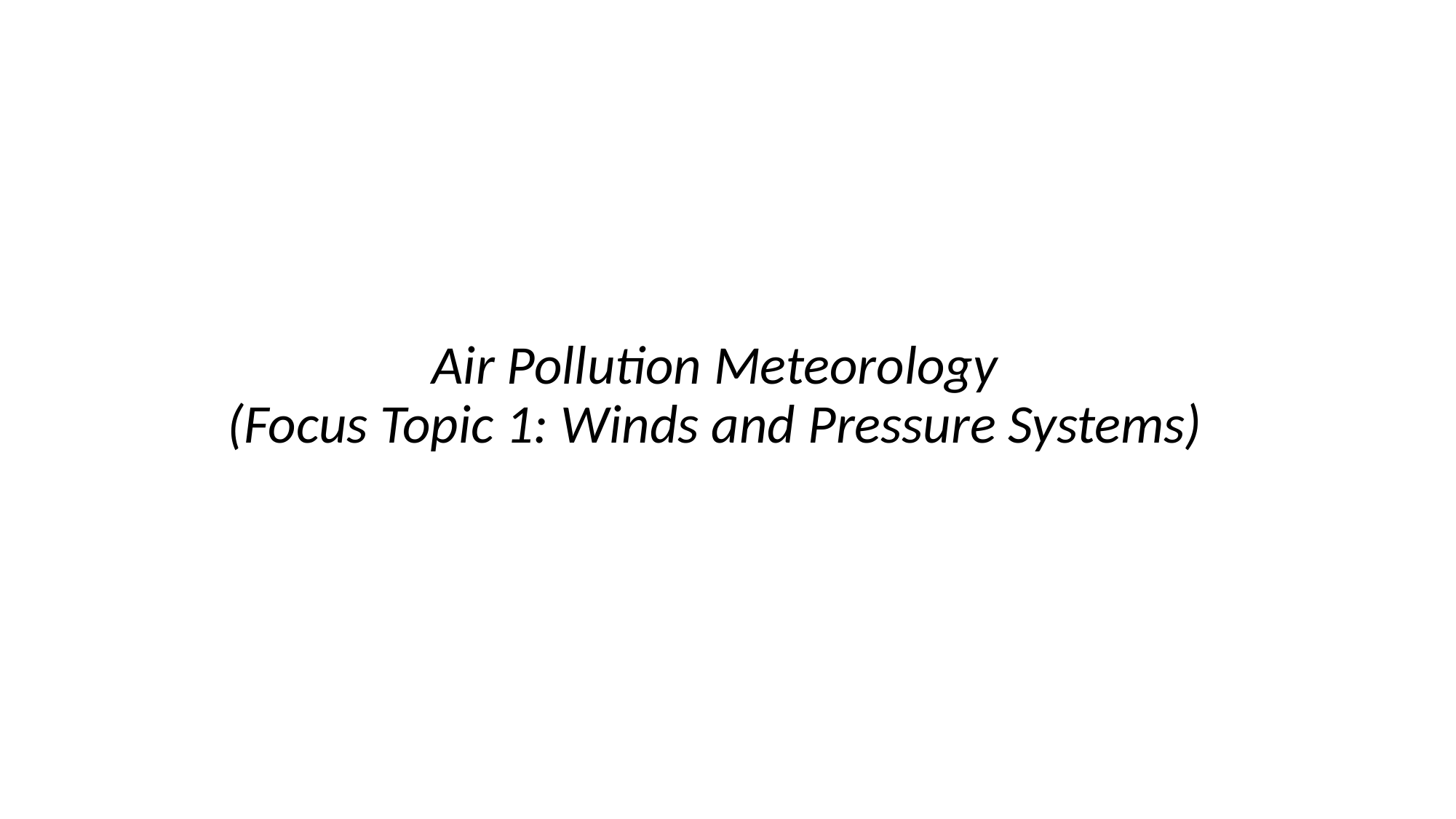

# Air Pollution Meteorology (Focus Topic 1: Winds and Pressure Systems)